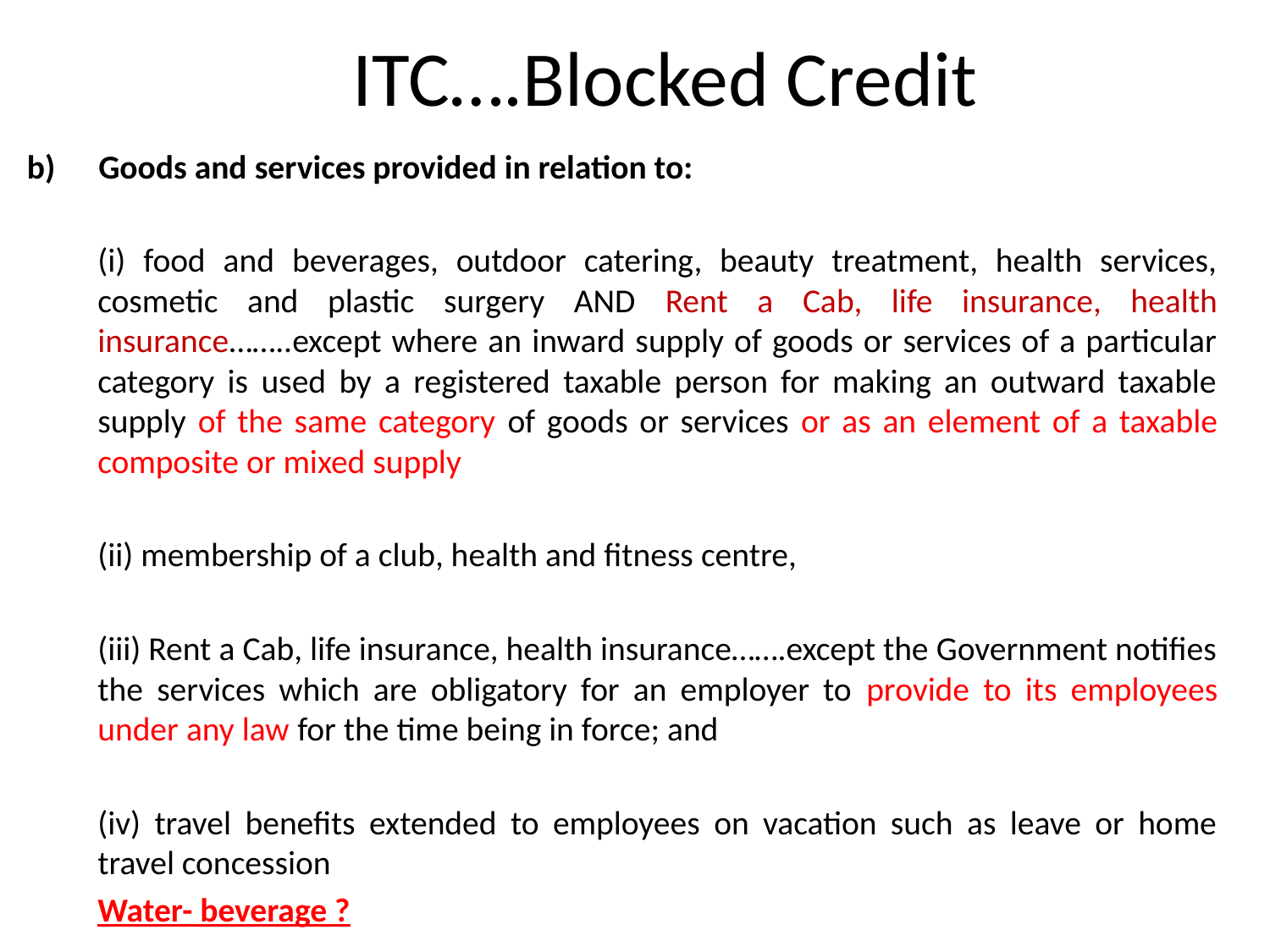

# ITC….Blocked Credit
Goods and services provided in relation to:

(i) food and beverages, outdoor catering, beauty treatment, health services, cosmetic and plastic surgery AND Rent a Cab, life insurance, health insurance……..except where an inward supply of goods or services of a particular category is used by a registered taxable person for making an outward taxable supply of the same category of goods or services or as an element of a taxable composite or mixed supply

(ii) membership of a club, health and fitness centre,

(iii) Rent a Cab, life insurance, health insurance…….except the Government notifies the services which are obligatory for an employer to provide to its employees under any law for the time being in force; and

(iv) travel benefits extended to employees on vacation such as leave or home travel concession
Water- beverage ?